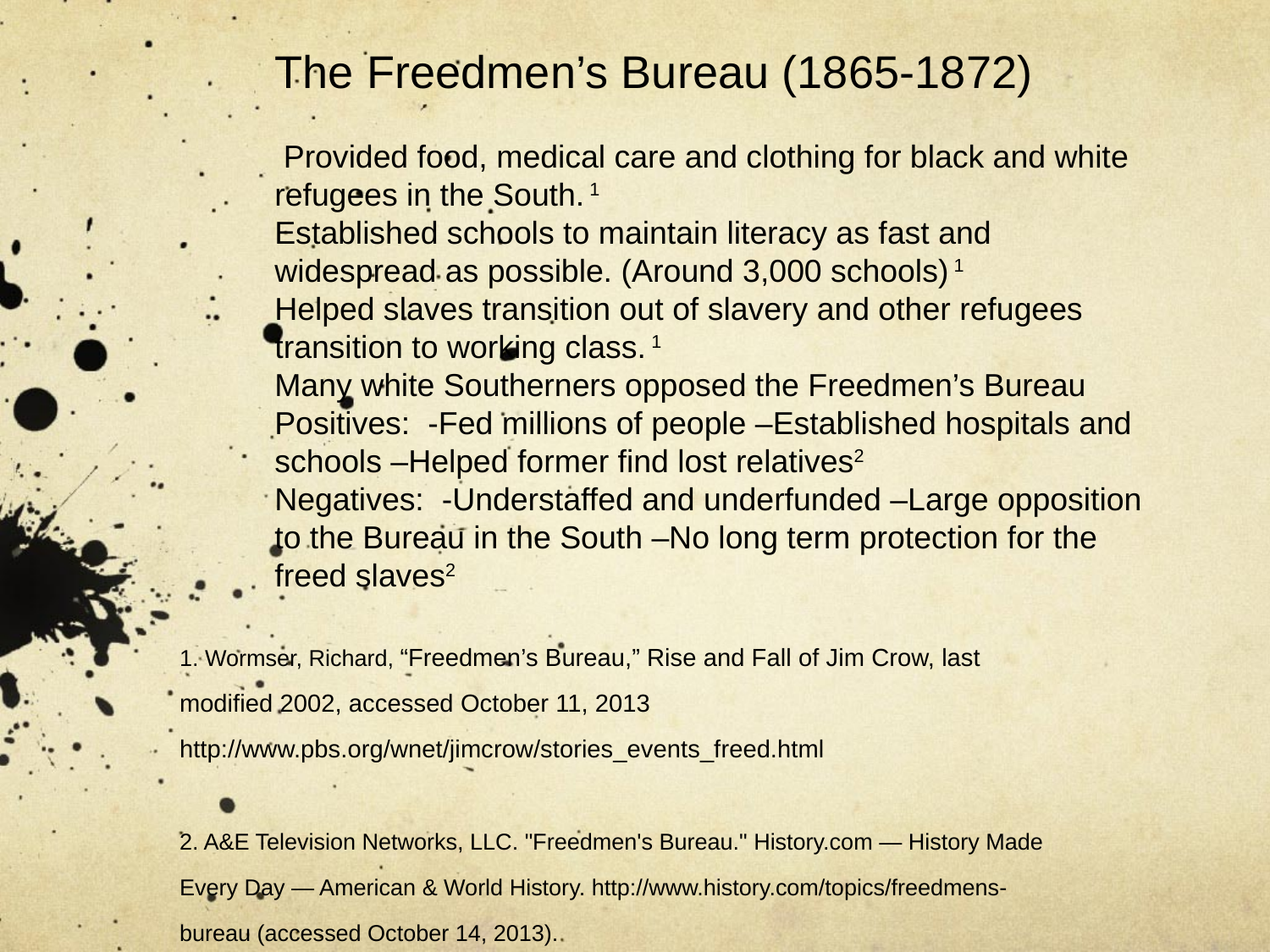

# The Freedmen’s Bureau (1865-1872)    Provided food, medical care and clothing for black and white refugees in the South. 1 Established schools to maintain literacy as fast and widespread as possible. (Around 3,000 schools) 1 Helped slaves transition out of slavery and other refugees transition to working class. 1 Many white Southerners opposed the Freedmen’s Bureau Positives:  -Fed millions of people –Established hospitals and schools –Helped former find lost relatives2 Negatives:  -Understaffed and underfunded –Large opposition to the Bureau in the South –No long term protection for the freed slaves2
1. Wormser, Richard, “Freedmen’s Bureau,” Rise and Fall of Jim Crow, last modified 2002, accessed October 11, 2013  http://www.pbs.org/wnet/jimcrow/stories_events_freed.html
2. A&E Television Networks, LLC. "Freedmen's Bureau." History.com — History Made Every Day — American & World History. http://www.history.com/topics/freedmens-bureau (accessed October 14, 2013).